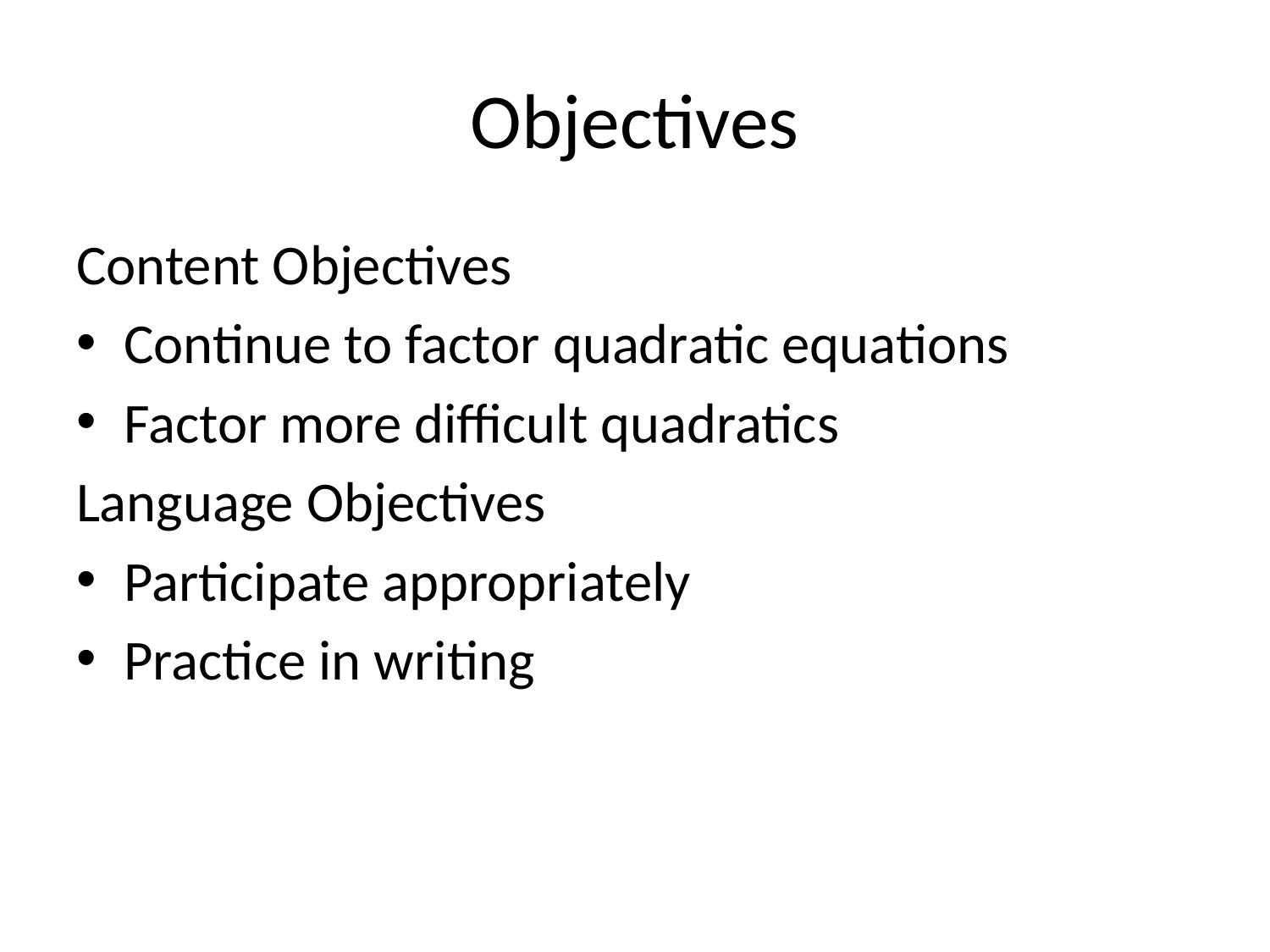

# Objectives
Content Objectives
Continue to factor quadratic equations
Factor more difficult quadratics
Language Objectives
Participate appropriately
Practice in writing